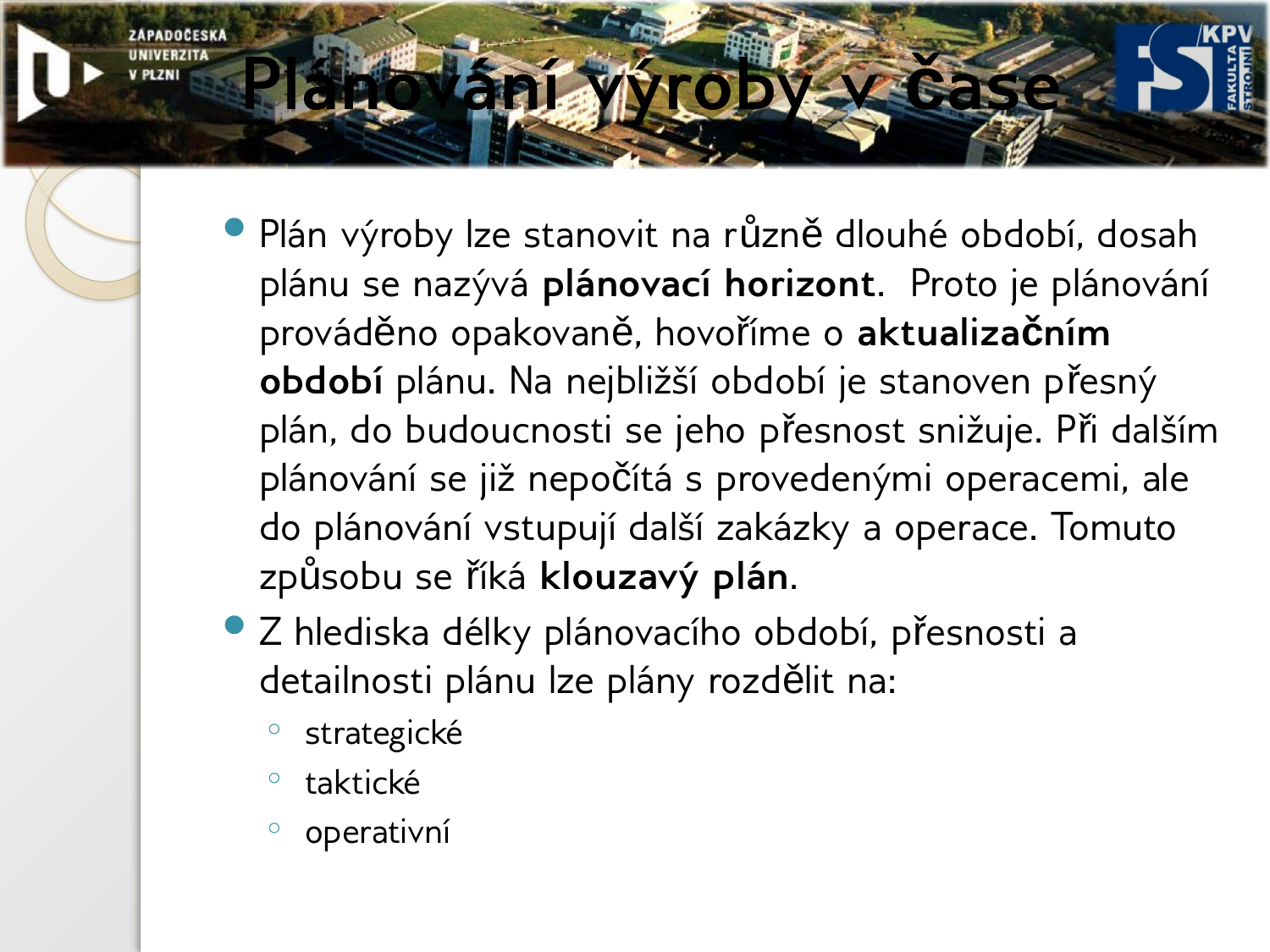

# Plánování výroby v čase
Plán výroby lze stanovit na různě dlouhé období, dosah plánu se nazývá plánovací horizont.  Proto je plánování prováděno opakovaně, hovoříme o aktualizačním období plánu. Na nejbližší období je stanoven přesný plán, do budoucnosti se jeho přesnost snižuje. Při dalším plánování se již nepočítá s provedenými operacemi, ale do plánování vstupují další zakázky a operace. Tomuto způsobu se říká klouzavý plán.
Z hlediska délky plánovacího období, přesnosti a detailnosti plánu lze plány rozdělit na:
 strategické
 taktické
 operativní